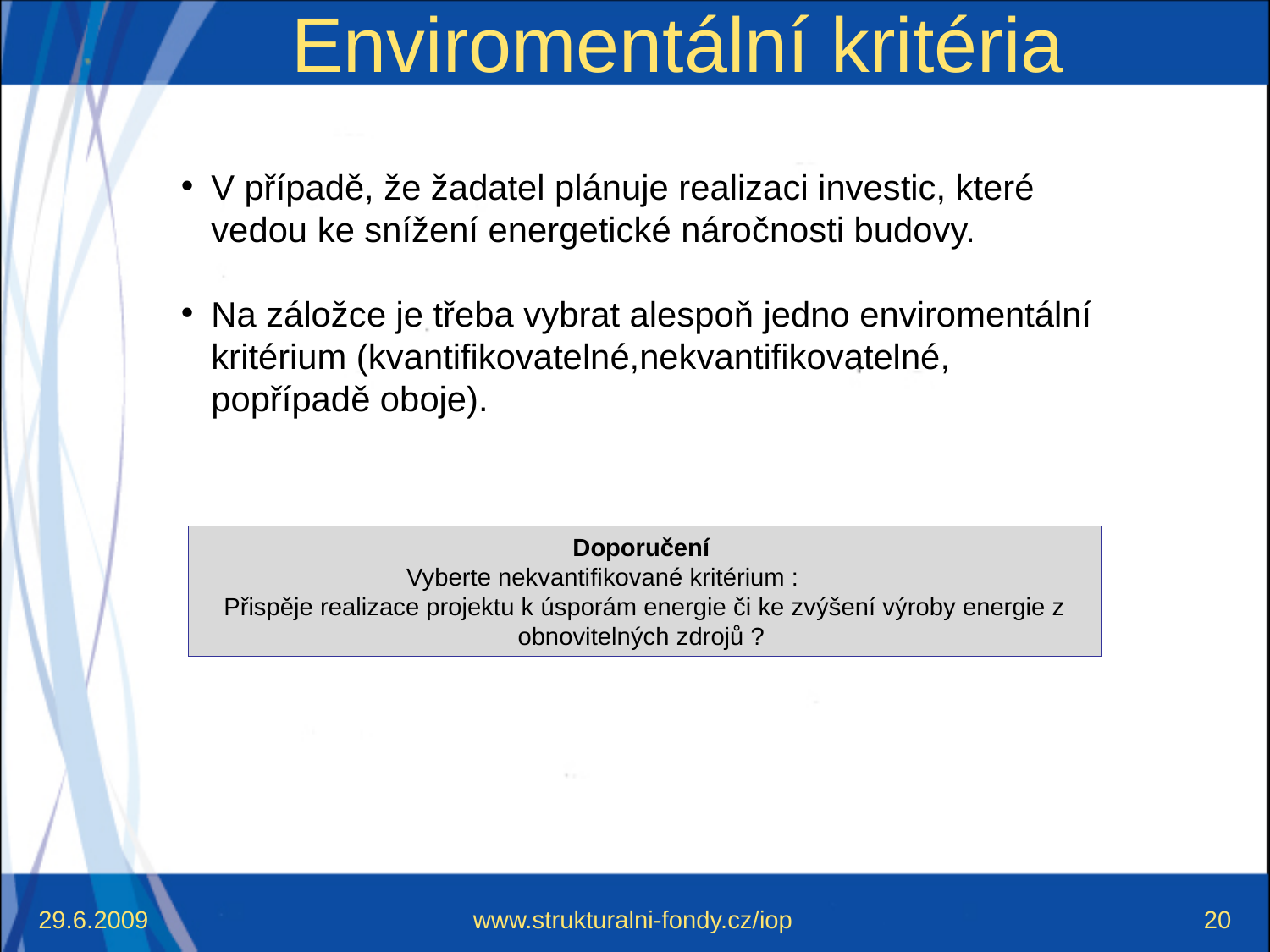

# Enviromentální kritéria

V případě, že žadatel plánuje realizaci investic, které vedou ke snížení energetické náročnosti budovy.

Na záložce je třeba vybrat alespoň jedno enviromentální kritérium (kvantifikovatelné,nekvantifikovatelné, popřípadě oboje).

Doporučení
Vyberte nekvantifikované kritérium :
Přispěje realizace projektu k úsporám energie či ke zvýšení výroby energie z obnovitelných zdrojů ?
29.6.2009
www.strukturalni-fondy.cz/iop
20